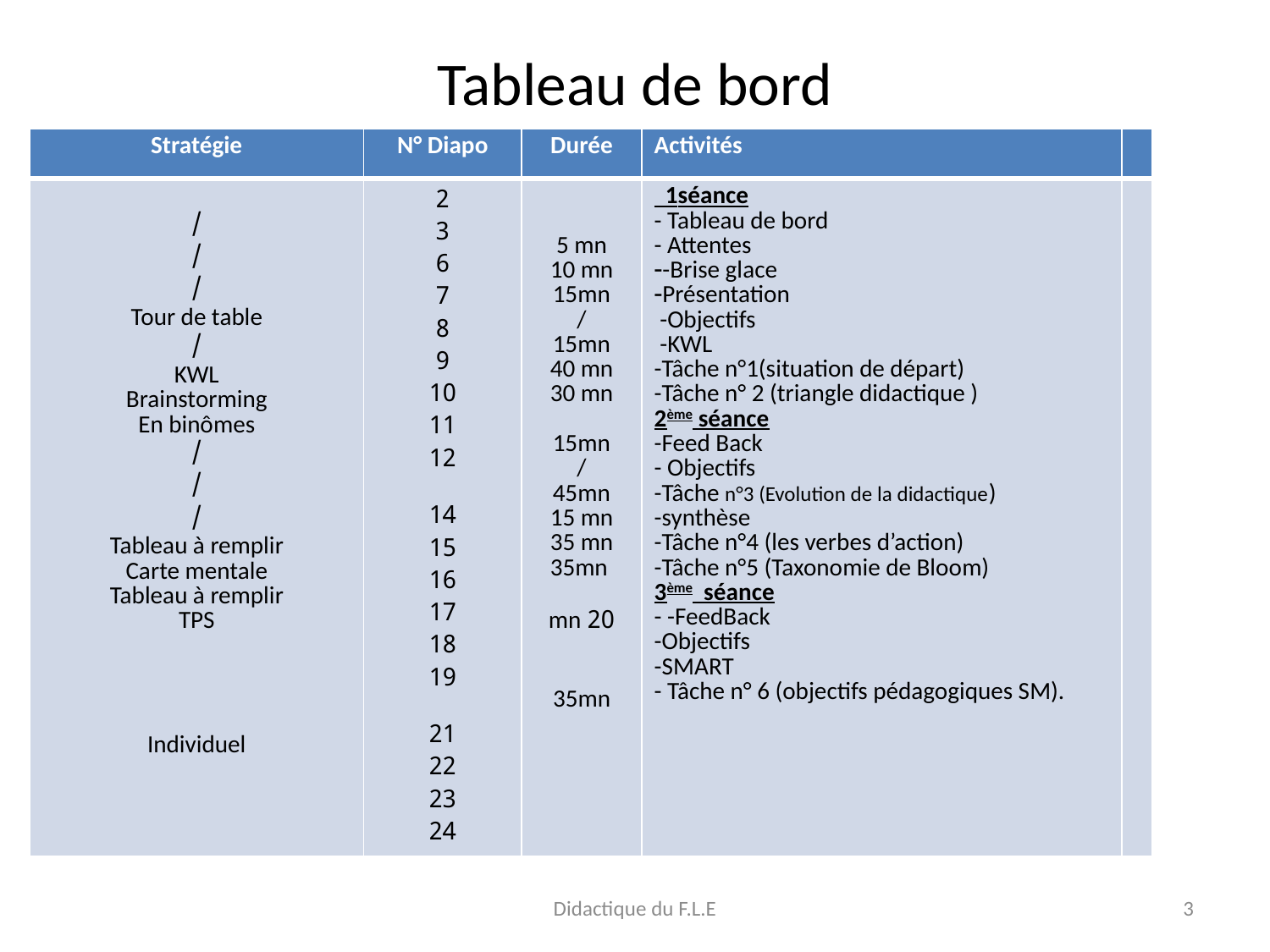

# Tableau de bord
| Stratégie | N° Diapo | Durée | Activités |  |
| --- | --- | --- | --- | --- |
| / / / Tour de table / KWL Brainstorming En binômes / / / Tableau à remplir Carte mentale Tableau à remplir TPS Individuel | 2 3 6 7 8 9 10 11 12 14 15 16 17 18 19 21 22 23 24 | 5 mn 10 mn 15mn / 15mn 40 mn 30 mn 15mn / 45mn 15 mn 35 mn 35mn 20 mn 35mn | 1séance - Tableau de bord - Attentes -Brise glace Présentation -Objectifs -KWL -Tâche n°1(situation de départ) -Tâche n° 2 (triangle didactique ) 2ème séance -Feed Back - Objectifs -Tâche n°3 (Evolution de la didactique) -synthèse -Tâche n°4 (les verbes d’action) -Tâche n°5 (Taxonomie de Bloom) 3ème séance - -FeedBack -Objectifs -SMART - Tâche n° 6 (objectifs pédagogiques SM). |  |
Didactique du F.L.E
3